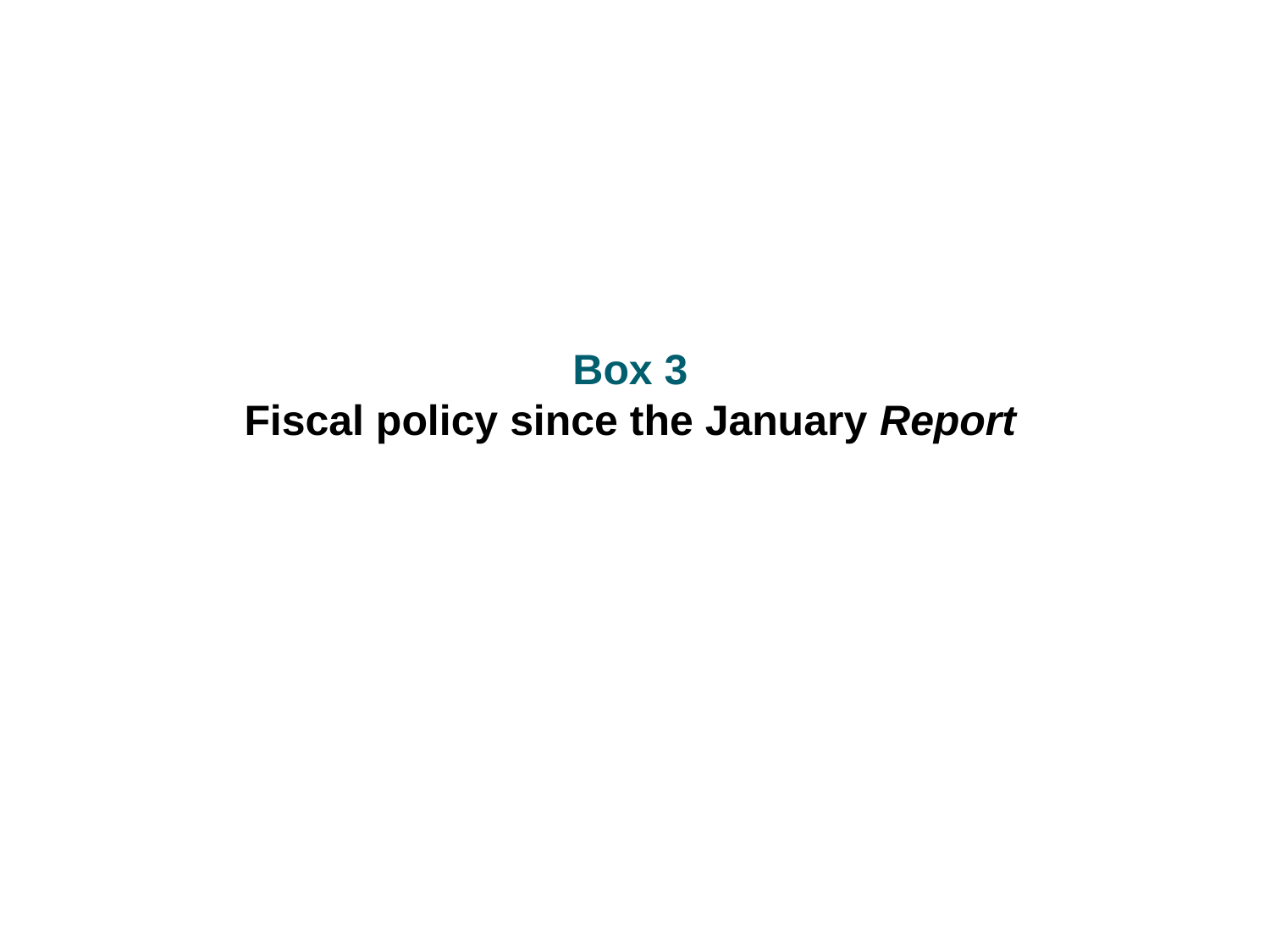

Box 3
Fiscal policy since the January Report